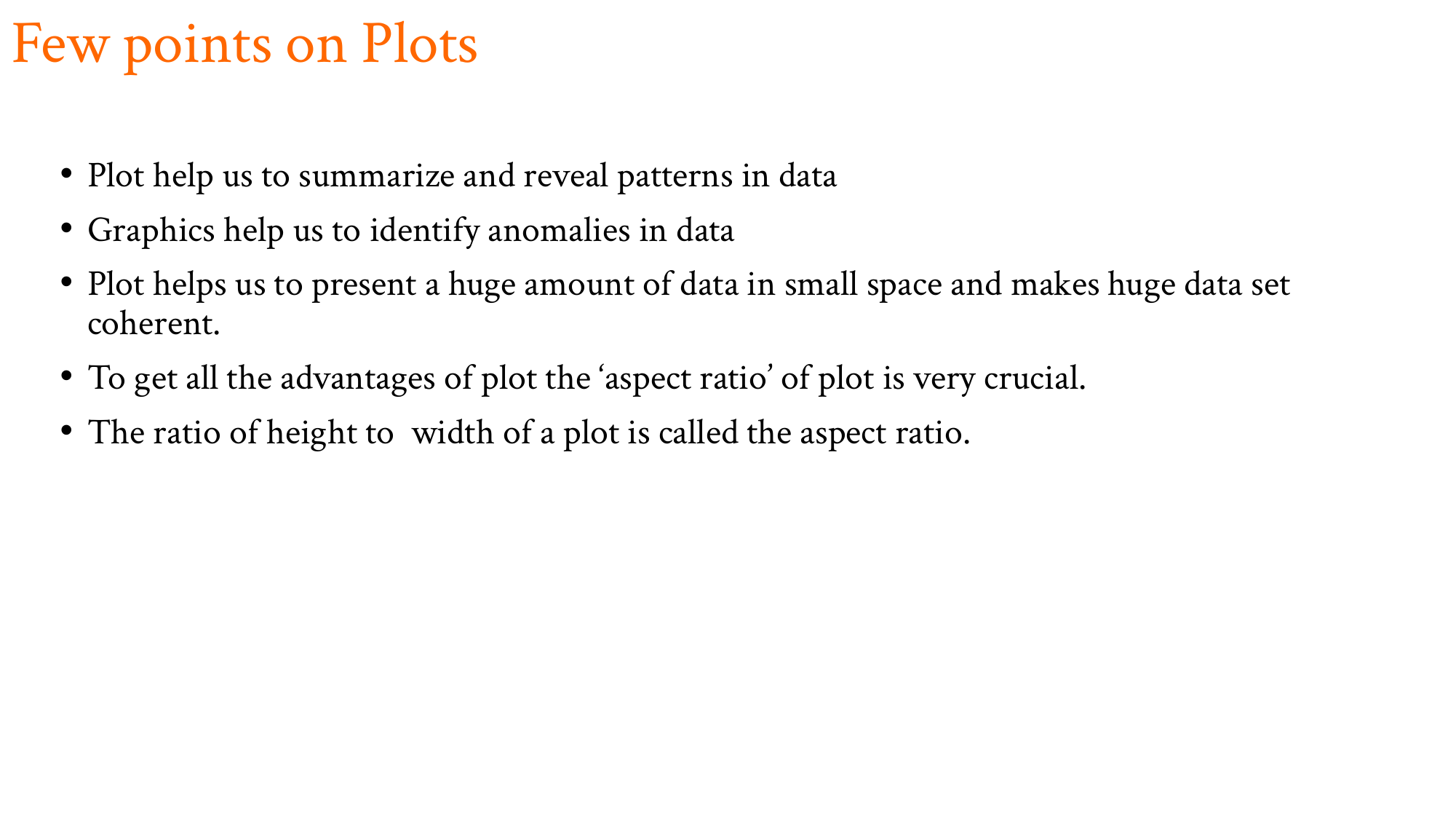

# Few points on Plots
Plot help us to summarize and reveal patterns in data
Graphics help us to identify anomalies in data
Plot helps us to present a huge amount of data in small space and makes huge data set coherent.
To get all the advantages of plot the ‘aspect ratio’ of plot is very crucial.
The ratio of height to  width of a plot is called the aspect ratio.